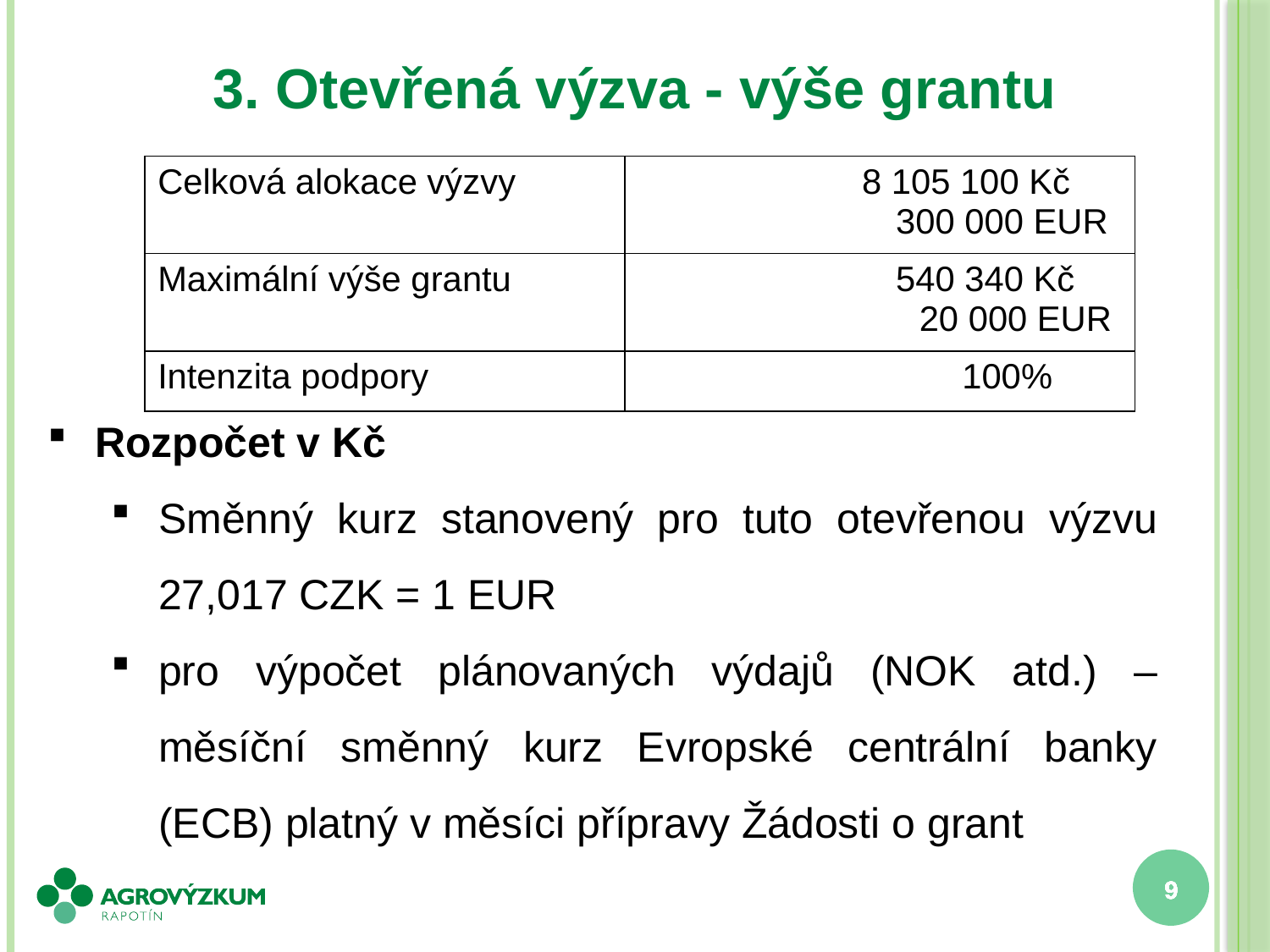

3. Otevřená výzva - výše grantu

Rozpočet v Kč
Směnný kurz stanovený pro tuto otevřenou výzvu 27,017 CZK = 1 EUR
pro výpočet plánovaných výdajů (NOK atd.) – měsíční směnný kurz Evropské centrální banky (ECB) platný v měsíci přípravy Žádosti o grant
| Celková alokace výzvy | 8 105 100 Kč 300 000 EUR |
| --- | --- |
| Maximální výše grantu | 540 340 Kč 20 000 EUR |
| Intenzita podpory | 100% |
9
9
9
9
9
9
9
9